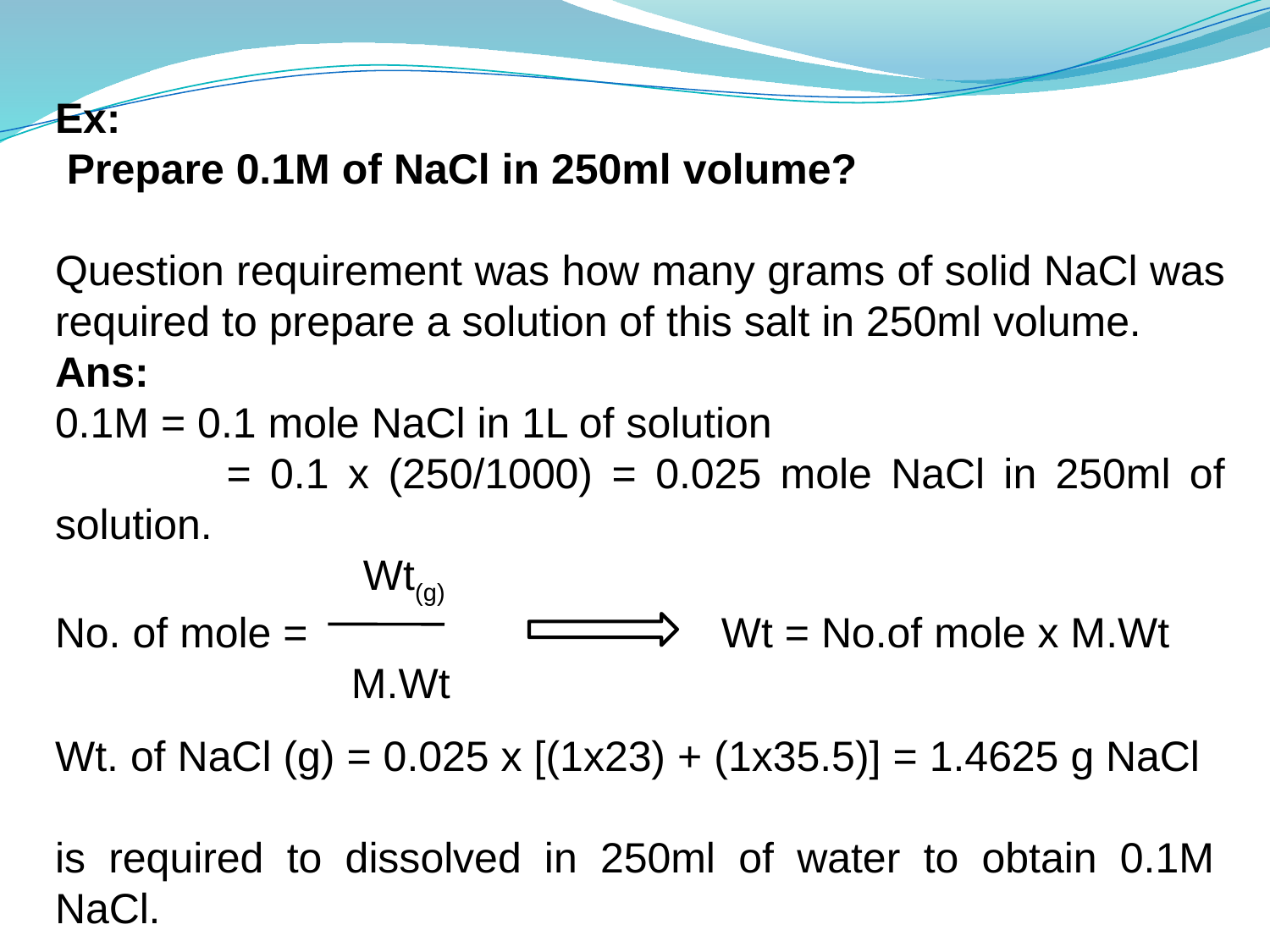

Ex:
 Prepare 0.1M of NaCl in 250ml volume?

Question requirement was how many grams of solid NaCl was required to prepare a solution of this salt in 250ml volume.
Ans:
0.1M = 0.1 mole NaCl in 1L of solution
         = 0.1 x (250/1000) = 0.025 mole NaCl in 250ml of solution.
                          Wt(g)
No. of mole =                                   Wt = No.of mole x M.Wt
                         M.Wt

Wt. of NaCl (g) = 0.025 x [(1x23) + (1x35.5)] = 1.4625 g NaCl

is required to dissolved in 250ml of water to obtain 0.1M NaCl.